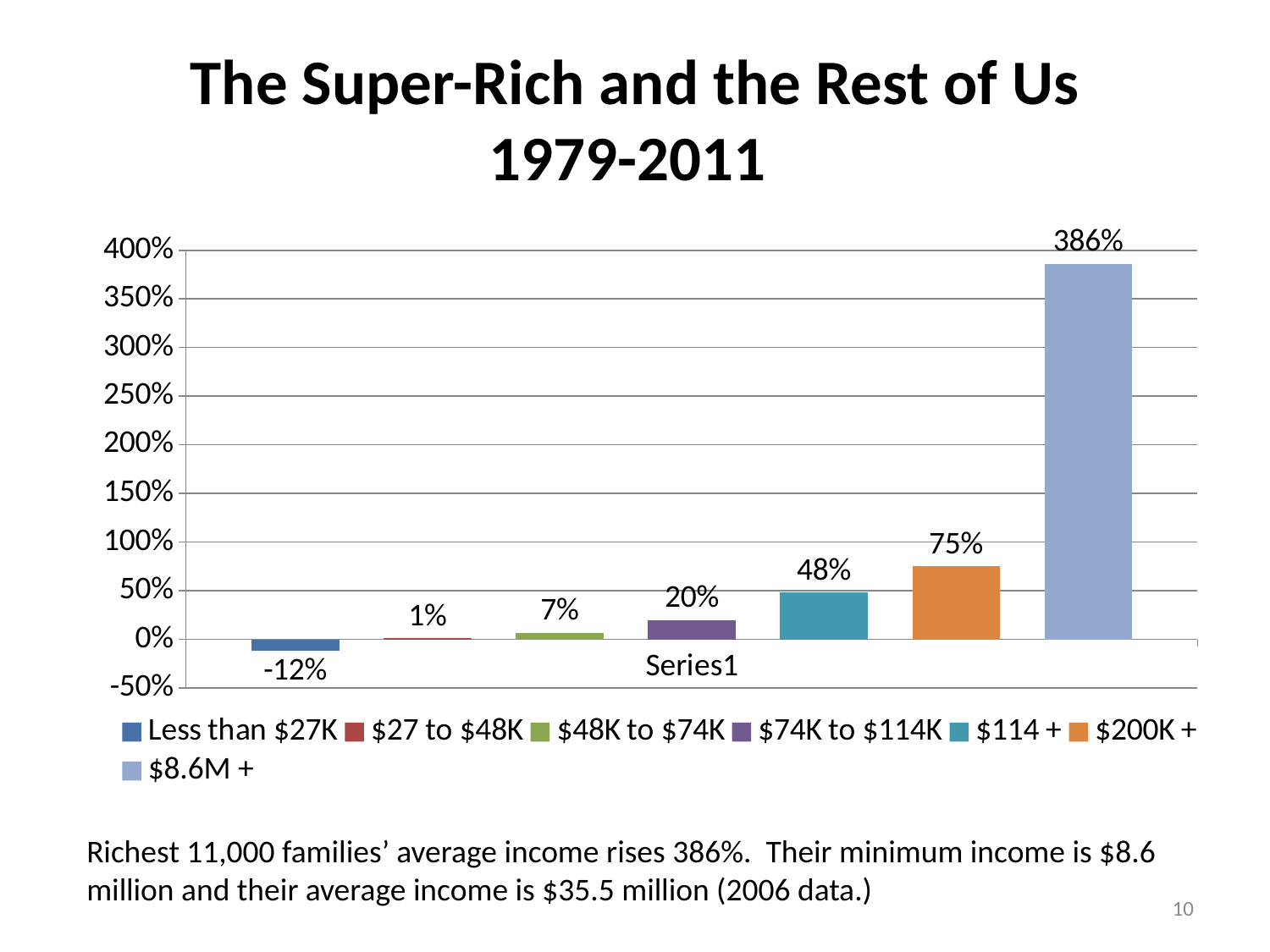

# The Super-Rich and the Rest of Us 1979-2011

### Chart

| Category | Less than $27K | $27 to $48K | $48K to $74K | $74K to $114K | $114 + | $200K + | $8.6M +  |
|---|---|---|---|---|---|---|---|
|  | -0.12 | 0.01 | 0.07 | 0.2 | 0.48 | 0.75 | 3.86 |
Richest 11,000 families’ average income rises 386%.  Their minimum income is $8.6 million and their average income is $35.5 million (2006 data.)
10